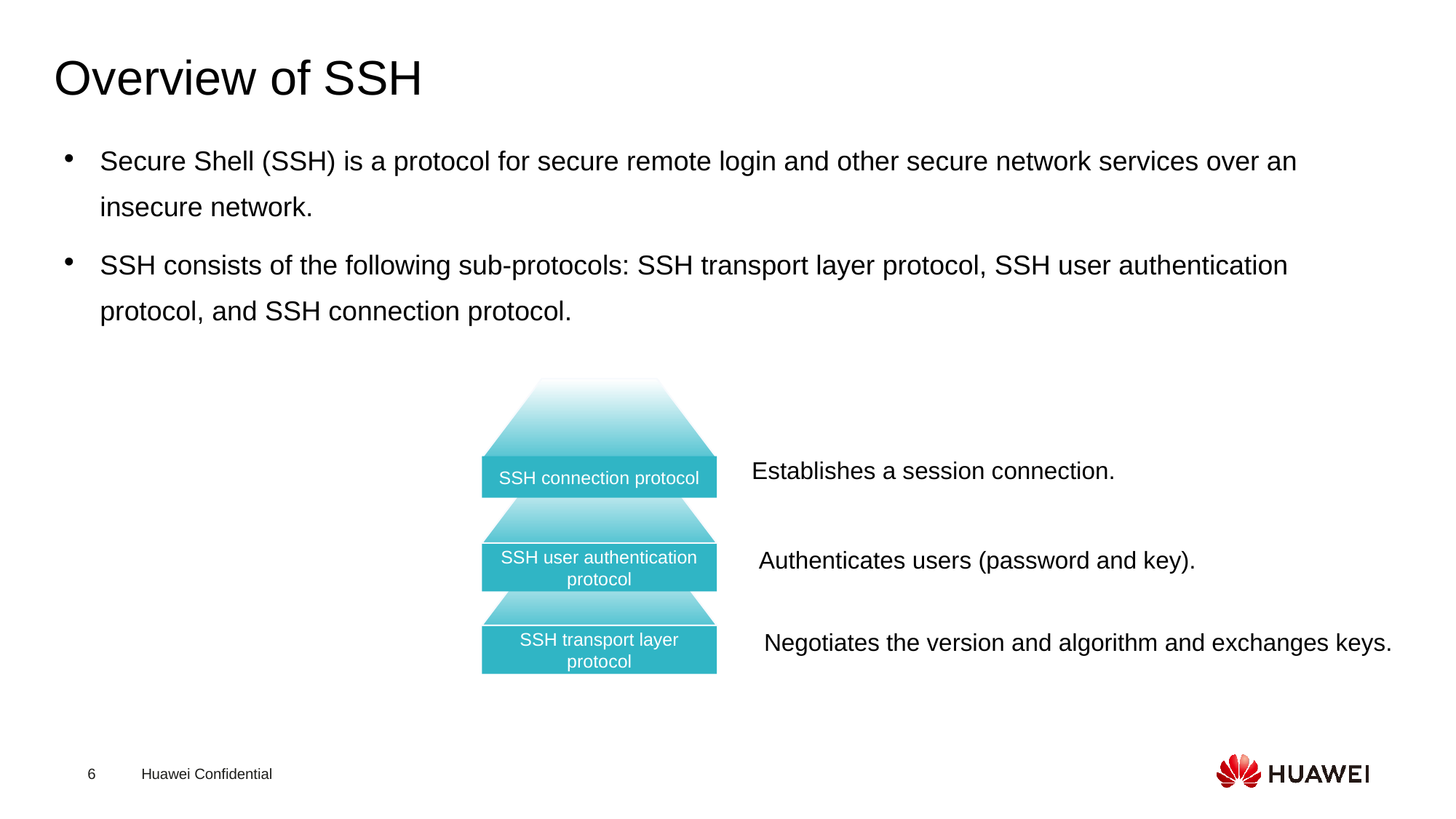

# Overview of SSH
Secure Shell (SSH) is a protocol for secure remote login and other secure network services over an insecure network.
SSH consists of the following sub-protocols: SSH transport layer protocol, SSH user authentication protocol, and SSH connection protocol.

SSH connection protocol

SSH user authentication protocol

SSH transport layer protocol
User Authentication Protocol
Establishes a session connection.
Authenticates users (password and key).
Negotiates the version and algorithm and exchanges keys.